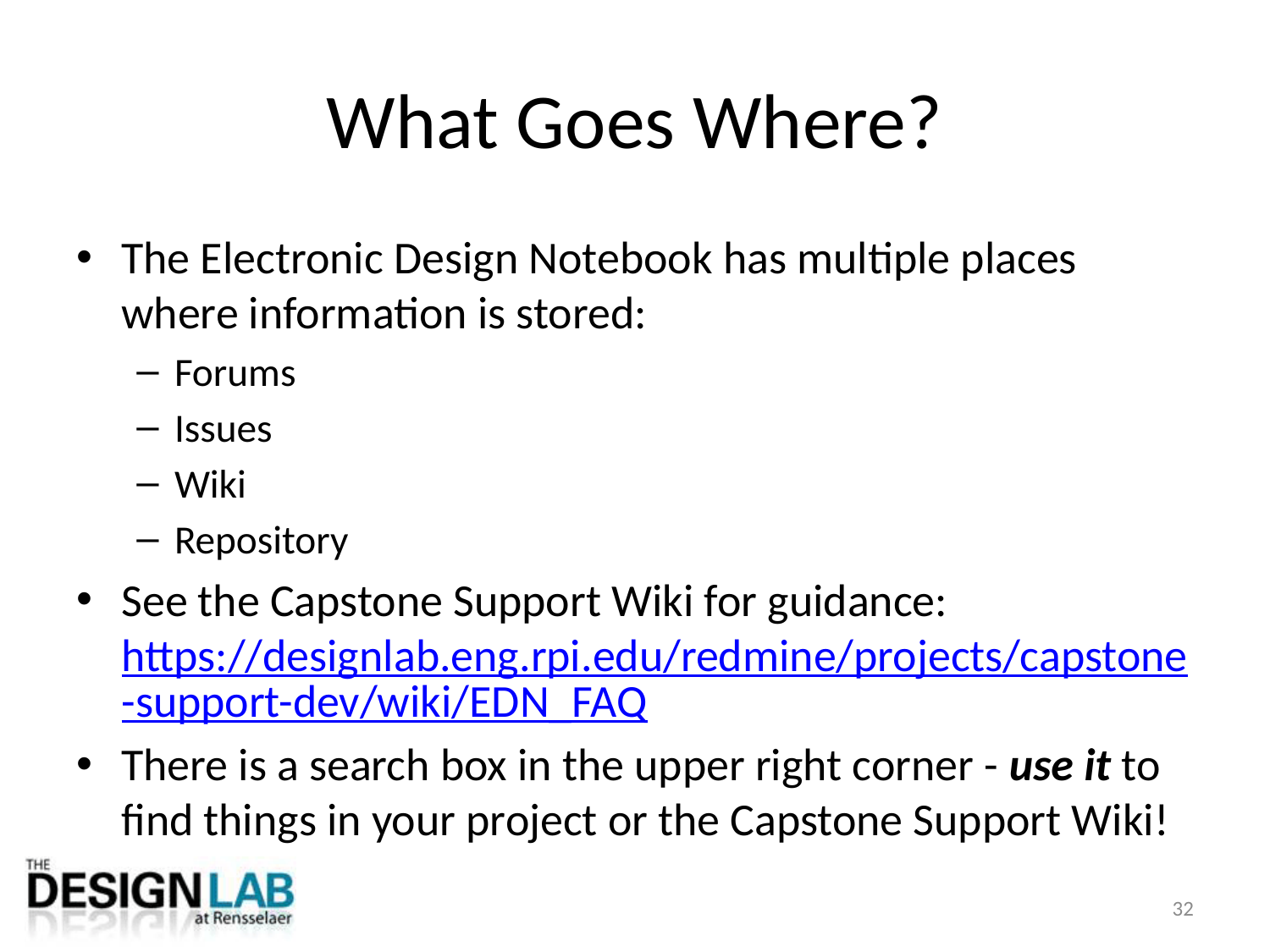

# What Goes Where?
The Electronic Design Notebook has multiple places where information is stored:
Forums
Issues
Wiki
Repository
See the Capstone Support Wiki for guidance:
https://designlab.eng.rpi.edu/redmine/projects/capstone-support-dev/wiki/EDN_FAQ
There is a search box in the upper right corner - use it to find things in your project or the Capstone Support Wiki!

32